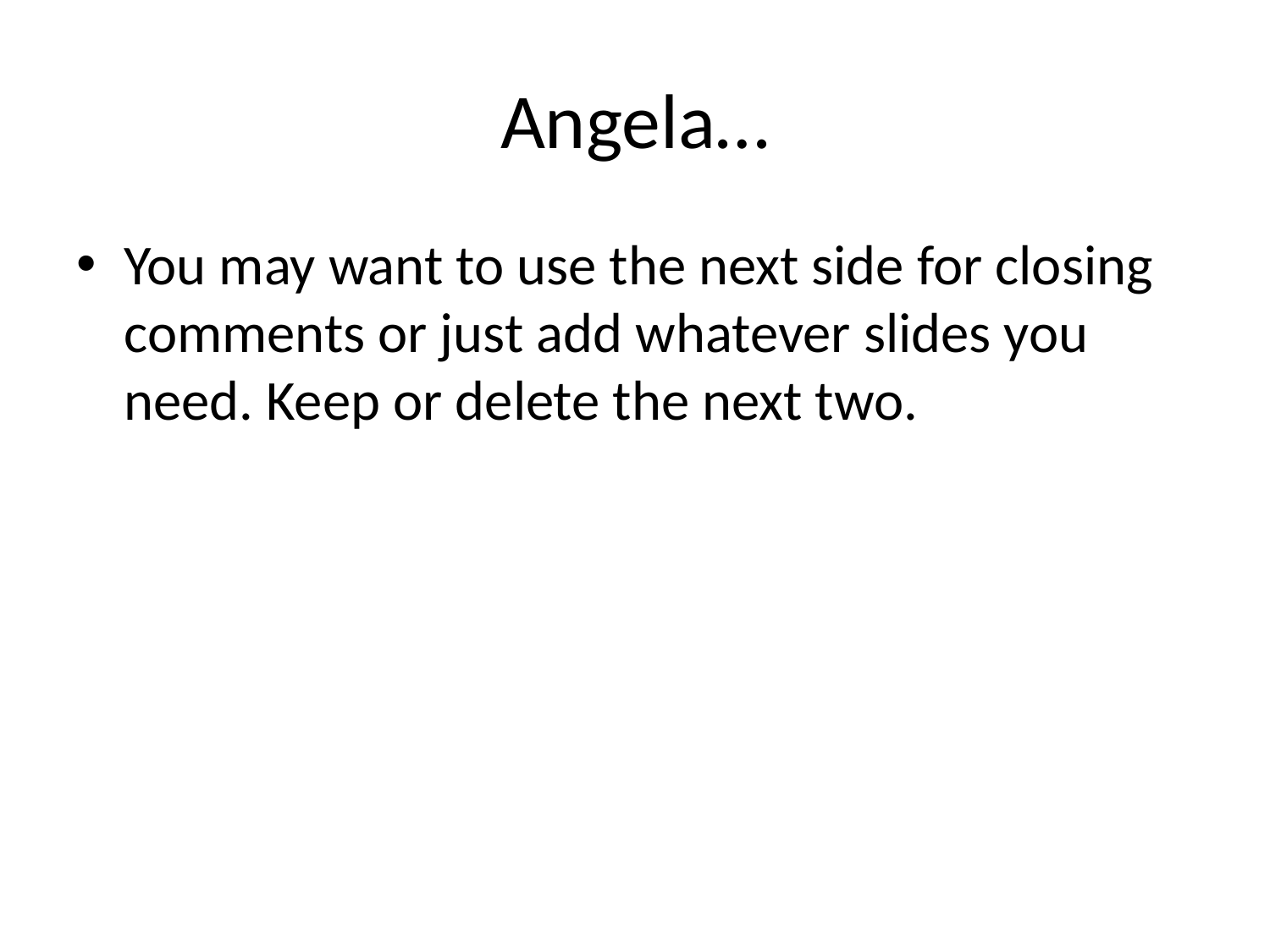

# Angela…
You may want to use the next side for closing comments or just add whatever slides you need. Keep or delete the next two.